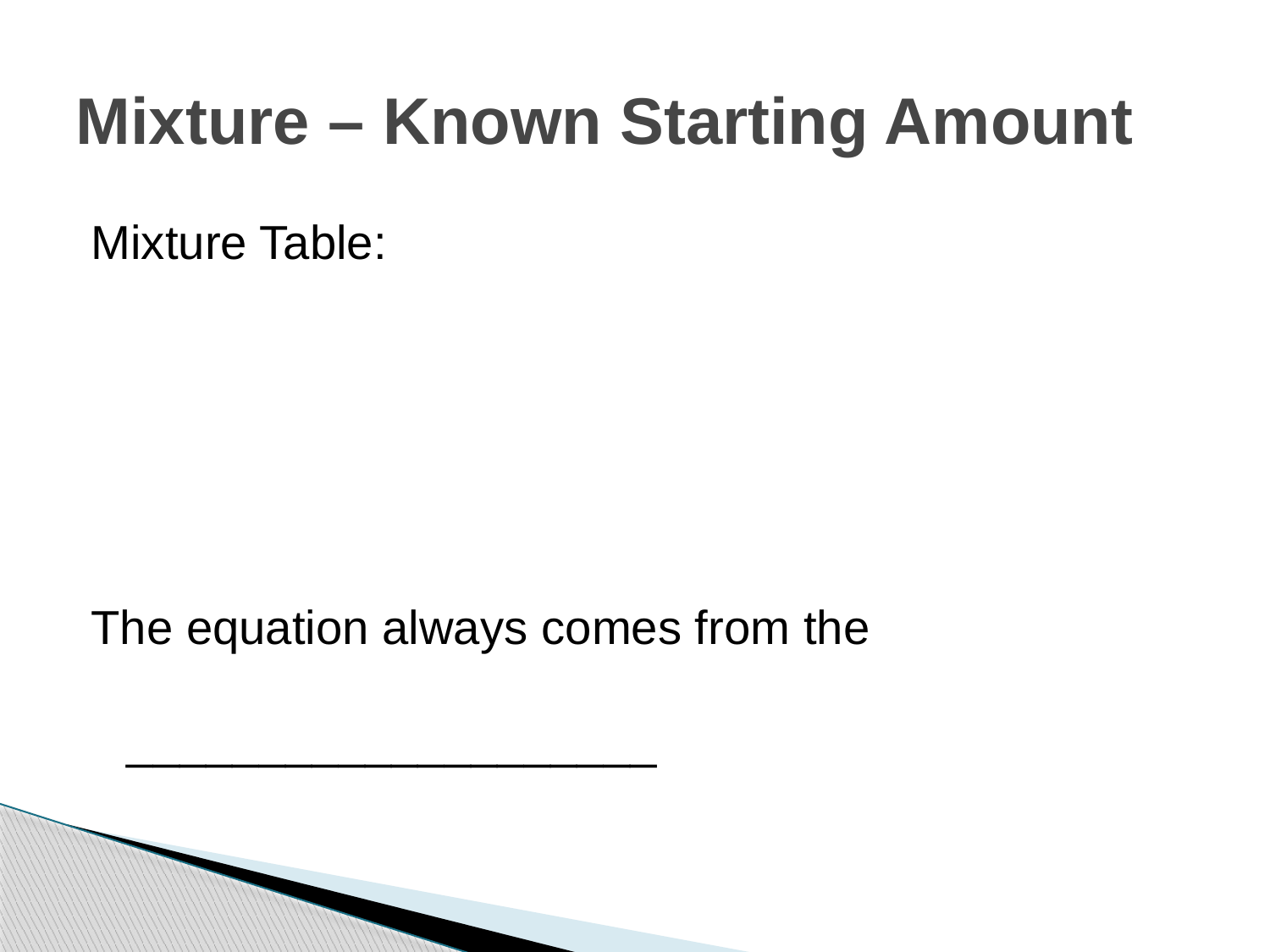

# Mixture – Known Starting Amount
Mixture Table:

The equation always comes from the
____________________